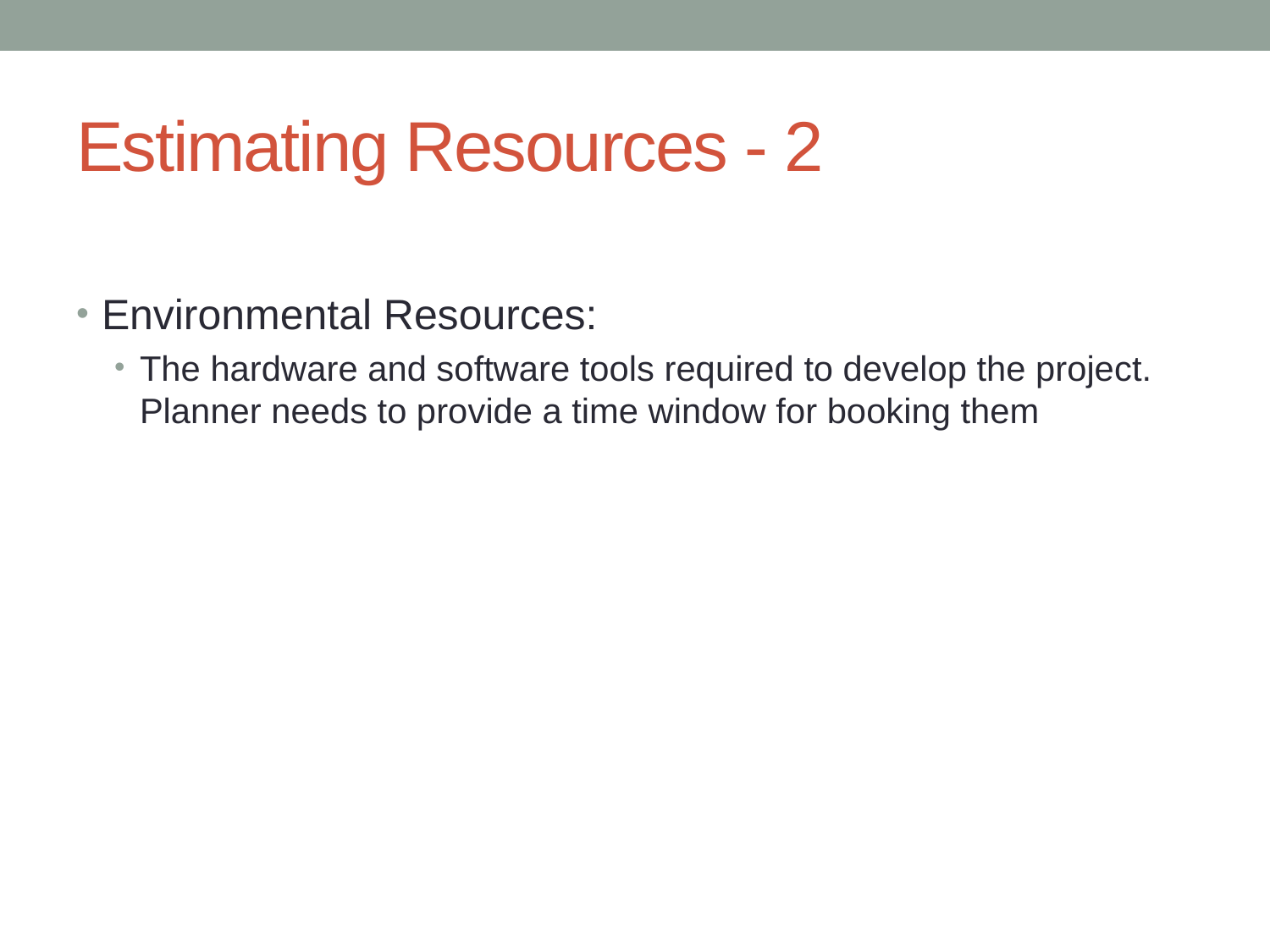

# Estimating Resources - 2

Environmental Resources:
The hardware and software tools required to develop the project. Planner needs to provide a time window for booking them